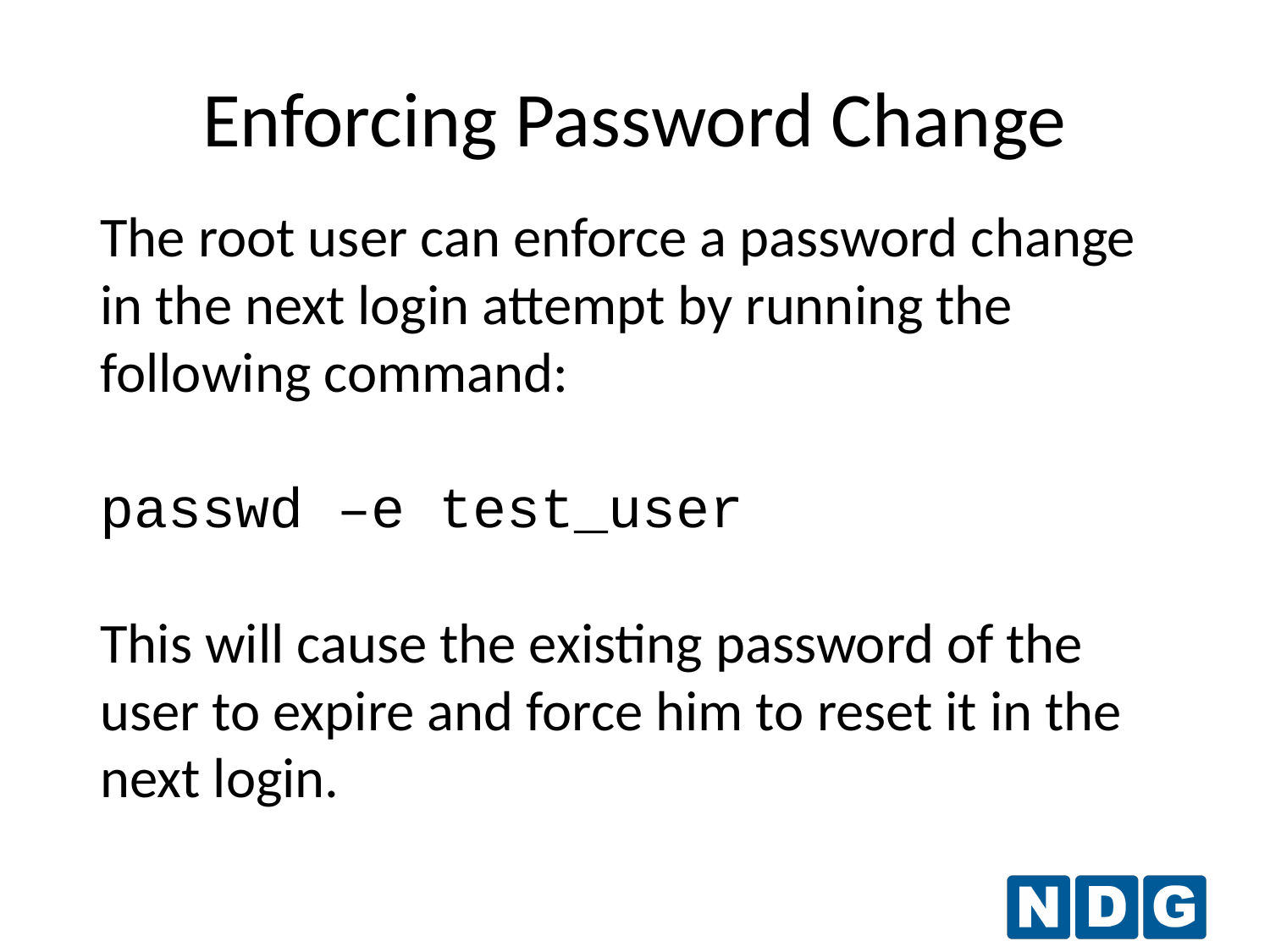

Enforcing Password Change
The root user can enforce a password change in the next login attempt by running the following command:

passwd –e test_user

This will cause the existing password of the user to expire and force him to reset it in the next login.